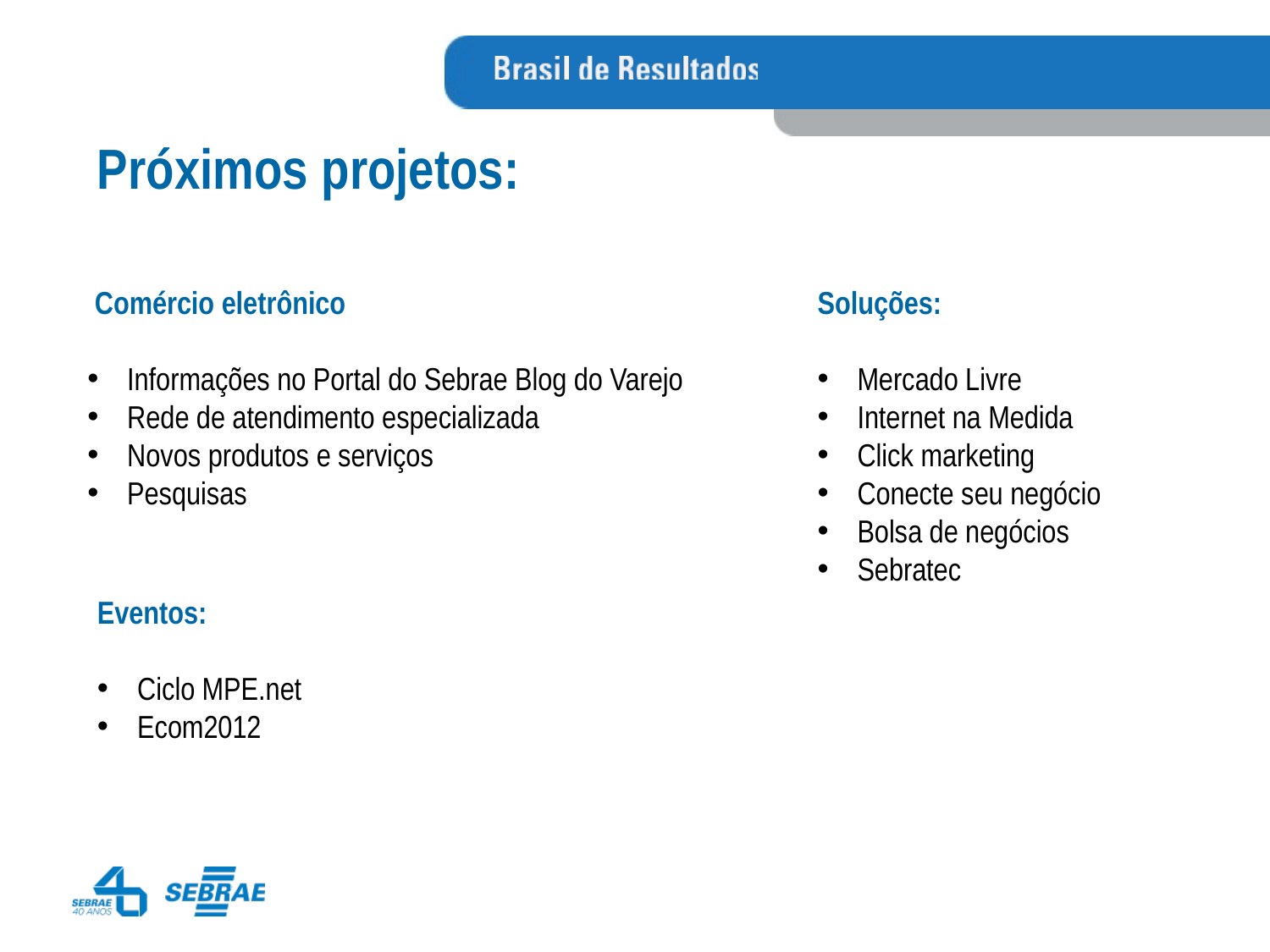

Próximos projetos:
 Comércio eletrônico

Informações no Portal do Sebrae Blog do Varejo
Rede de atendimento especializada
Novos produtos e serviços
Pesquisas
Soluções:

Mercado Livre
Internet na Medida
Click marketing
Conecte seu negócio
Bolsa de negócios
Sebratec

Eventos:

Ciclo MPE.net
Ecom2012